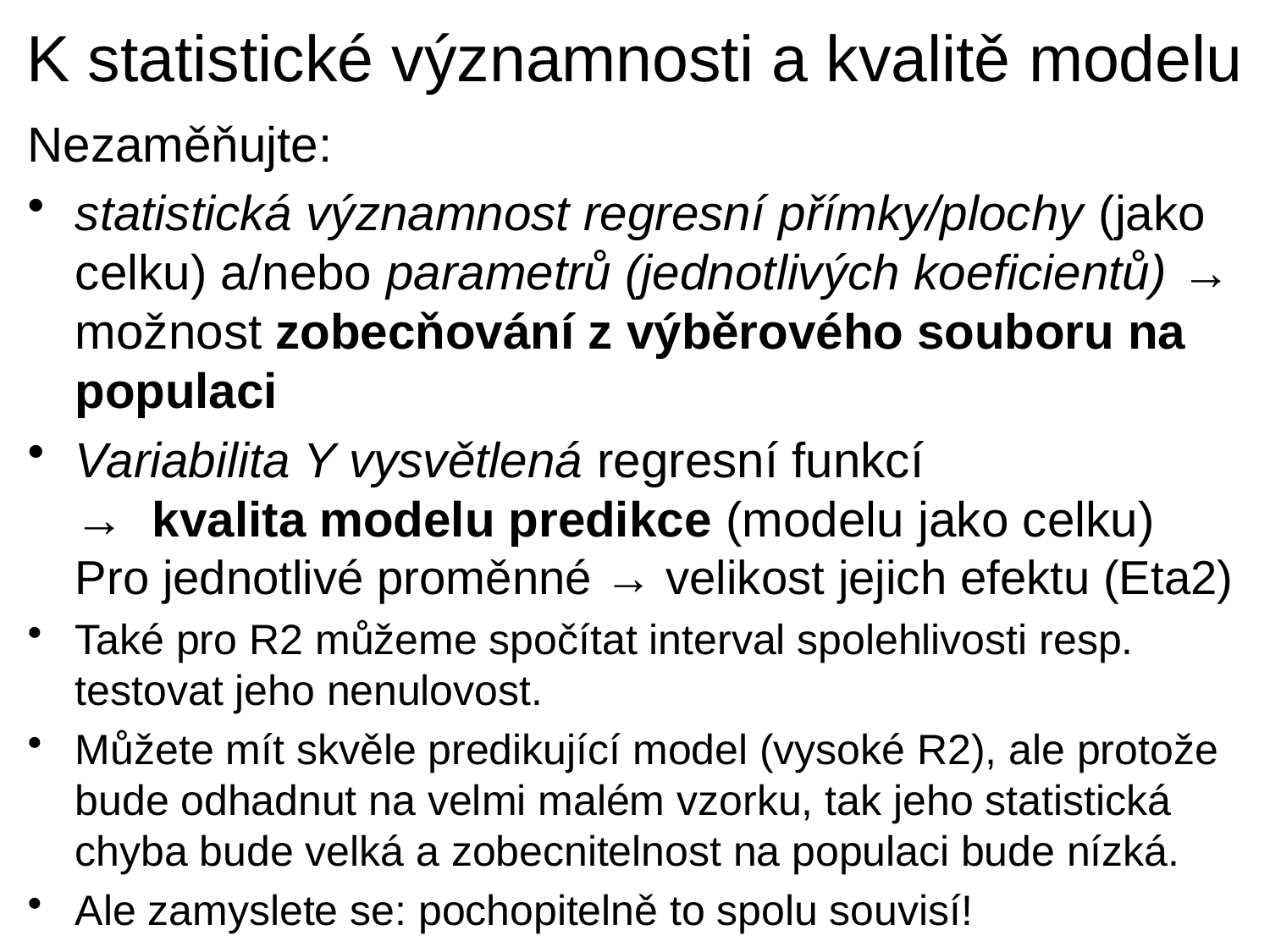

# K statistické významnosti a kvalitě modelu
Nezaměňujte:
statistická významnost regresní přímky/plochy (jako celku) a/nebo parametrů (jednotlivých koeficientů) → možnost zobecňování z výběrového souboru na populaci
Variabilita Y vysvětlená regresní funkcí
→  kvalita modelu predikce (modelu jako celku)
Pro jednotlivé proměnné → velikost jejich efektu (Eta2)
Také pro R2 můžeme spočítat interval spolehlivosti resp. testovat jeho nenulovost.
Můžete mít skvěle predikující model (vysoké R2), ale protože bude odhadnut na velmi malém vzorku, tak jeho statistická chyba bude velká a zobecnitelnost na populaci bude nízká.
Ale zamyslete se: pochopitelně to spolu souvisí!